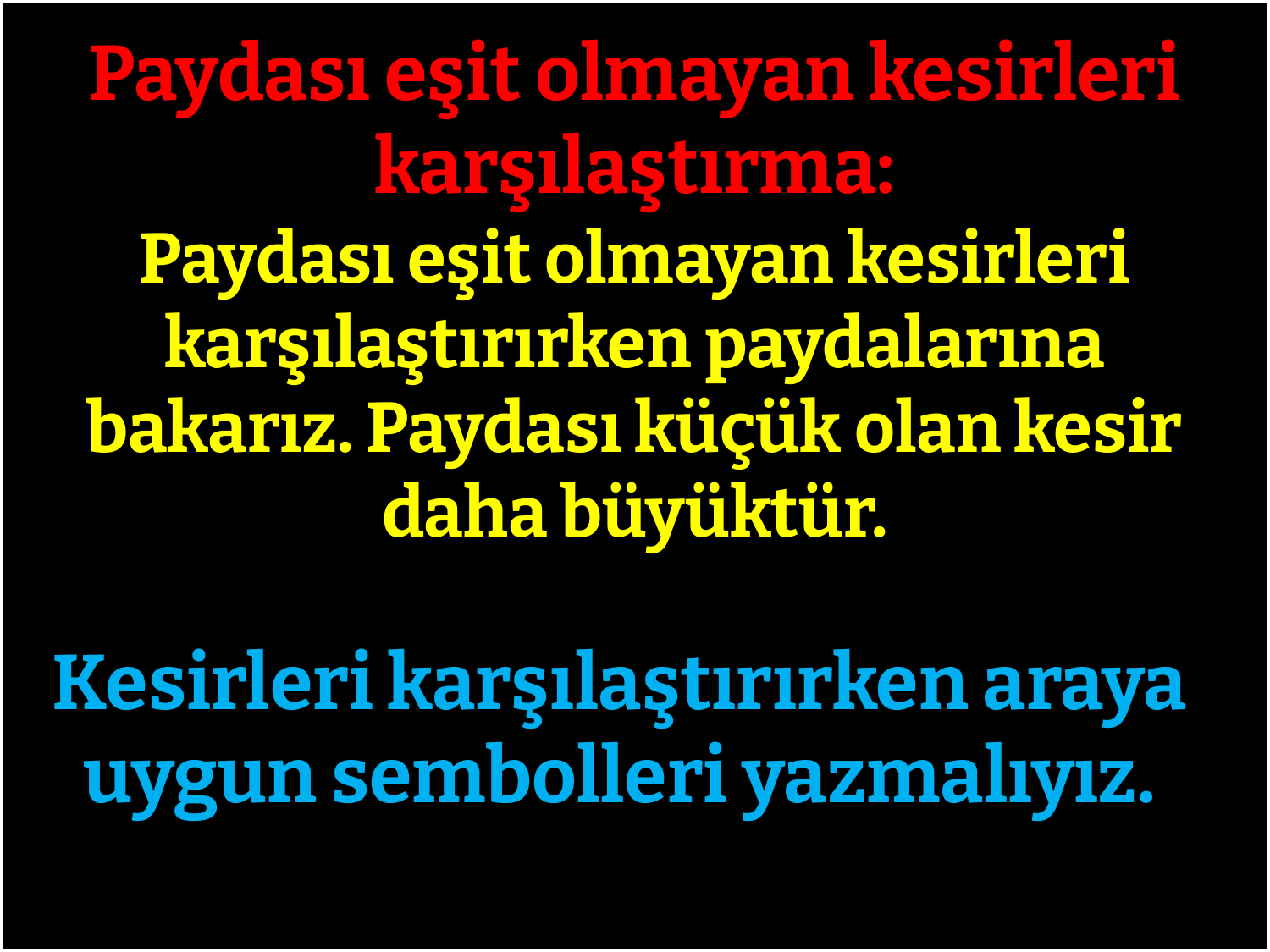

Paydası eşit olmayan kesirleri karşılaştırma:
Paydası eşit olmayan kesirleri karşılaştırırken paydalarına bakarız. Paydası küçük olan kesir daha büyüktür.
#
Kesirleri karşılaştırırken araya uygun sembolleri yazmalıyız.